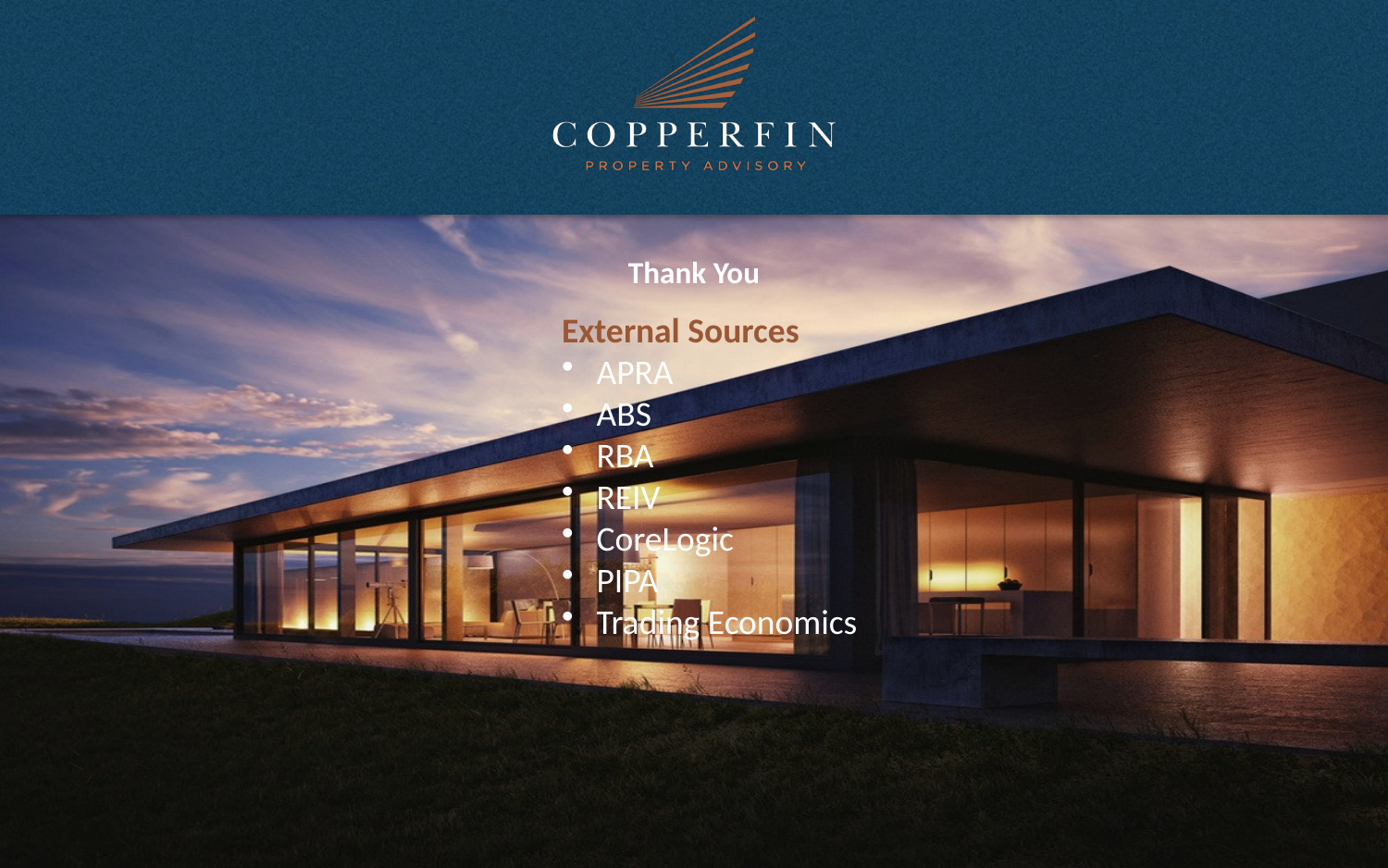

# Thank You
External Sources
APRA
ABS
RBA
REIV
CoreLogic
PIPA
Trading Economics